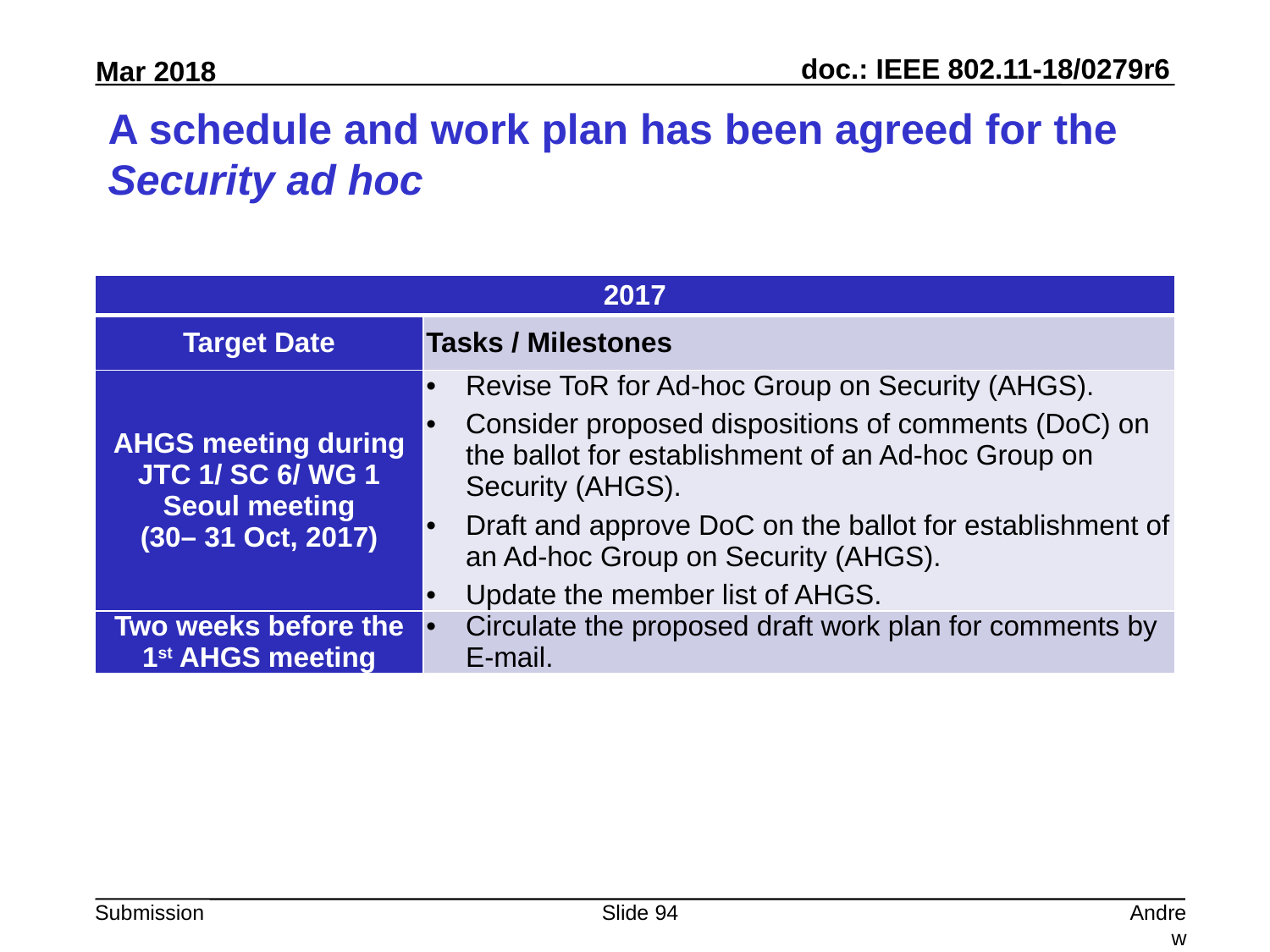

# A schedule and work plan has been agreed for the Security ad hoc
| 2017 |  |
| --- | --- |
| Target Date | Tasks / Milestones |
| AHGS meeting during JTC 1/ SC 6/ WG 1 Seoul meeting (30– 31 Oct, 2017) | Revise ToR for Ad-hoc Group on Security (AHGS). Consider proposed dispositions of comments (DoC) on the ballot for establishment of an Ad-hoc Group on Security (AHGS). Draft and approve DoC on the ballot for establishment of an Ad-hoc Group on Security (AHGS). Update the member list of AHGS. |
| Two weeks before the 1st AHGS meeting | Circulate the proposed draft work plan for comments by E-mail. |
Slide 94
Andrew Myles, Cisco